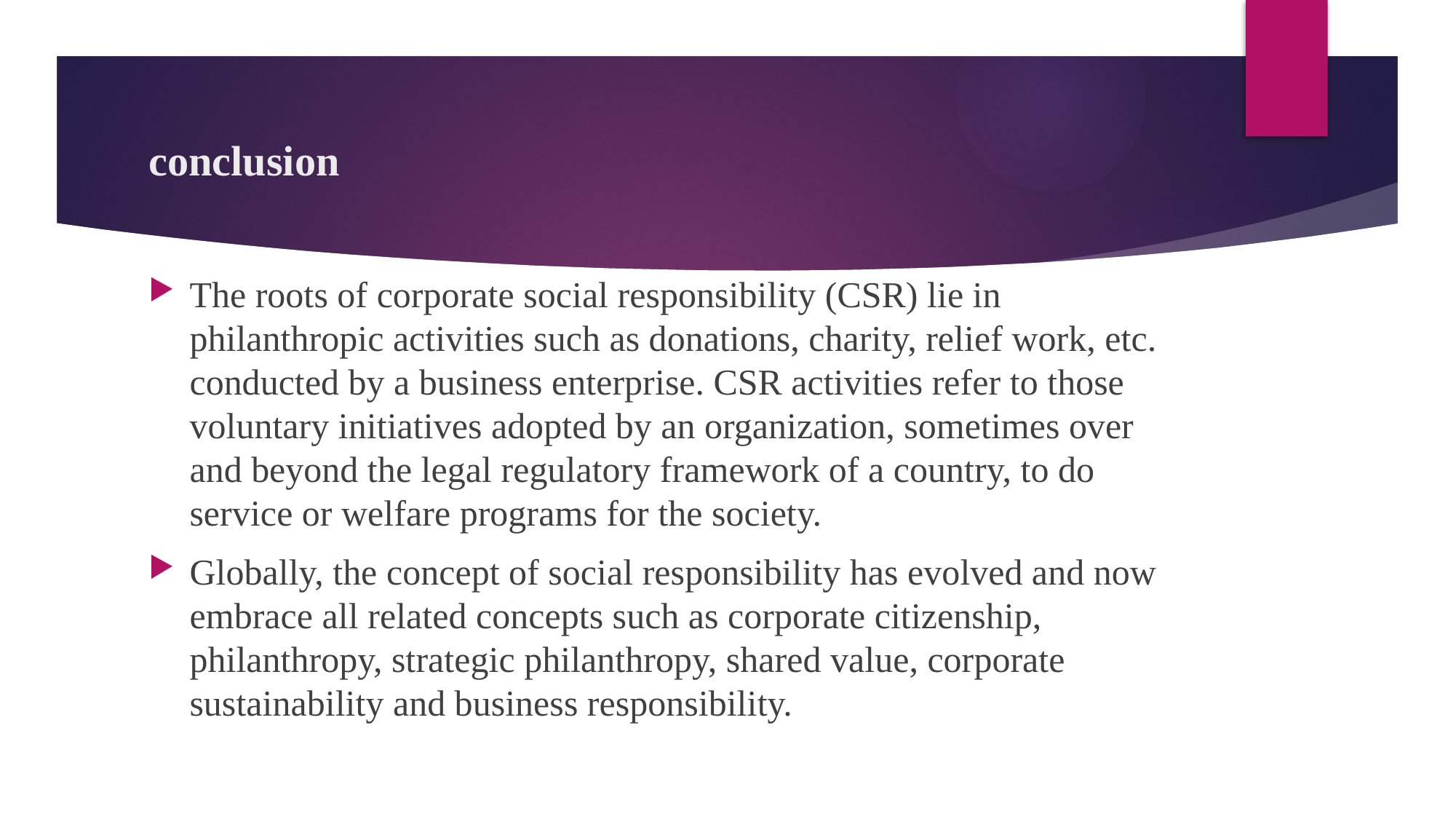

# conclusion
The roots of corporate social responsibility (CSR) lie in philanthropic activities such as donations, charity, relief work, etc. conducted by a business enterprise. CSR activities refer to those voluntary initiatives adopted by an organization, sometimes over and beyond the legal regulatory framework of a country, to do service or welfare programs for the society.
Globally, the concept of social responsibility has evolved and now embrace all related concepts such as corporate citizenship, philanthropy, strategic philanthropy, shared value, corporate sustainability and business responsibility.